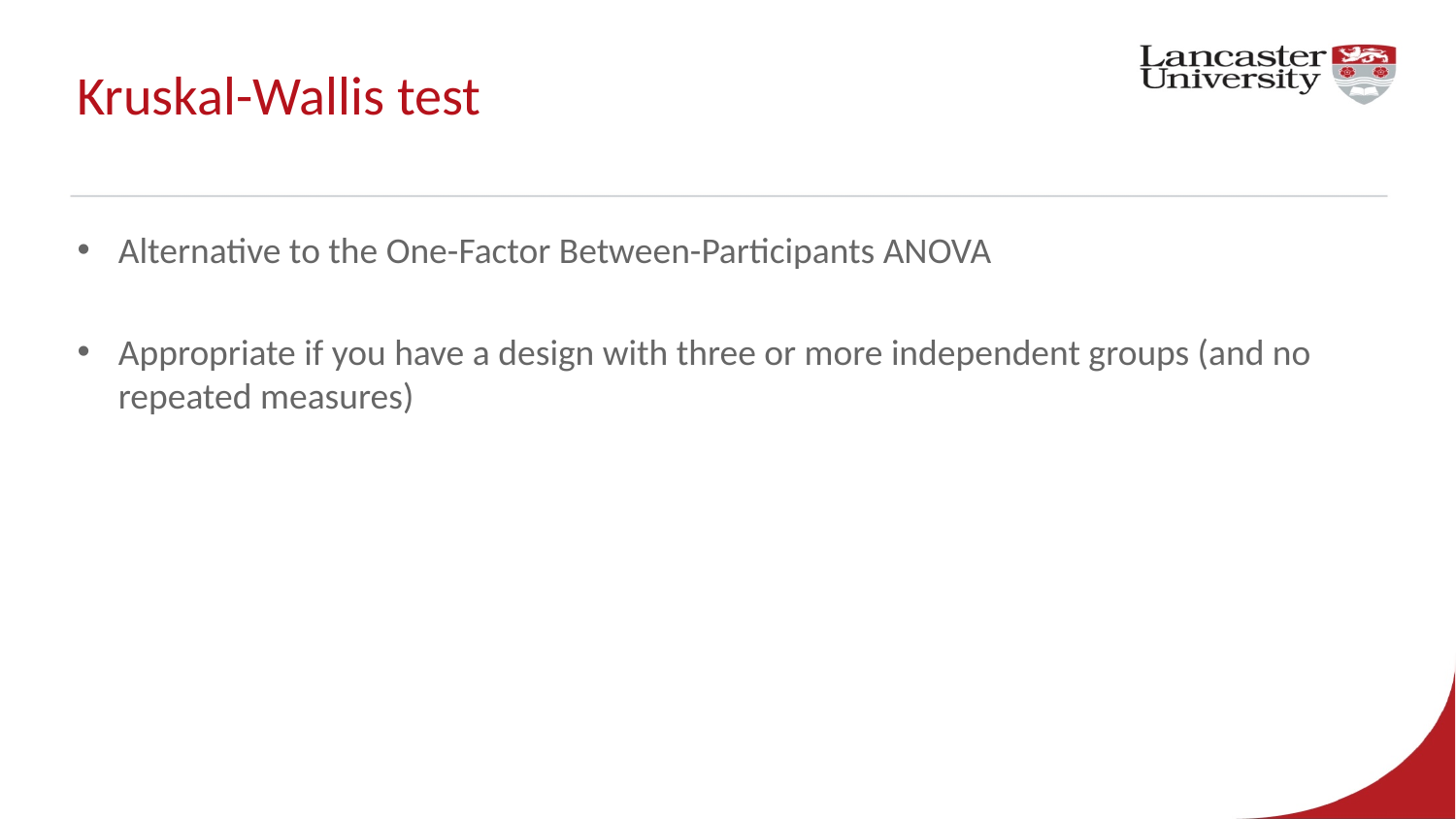

# Kruskal-Wallis test
Alternative to the One-Factor Between-Participants ANOVA

Appropriate if you have a design with three or more independent groups (and no repeated measures)